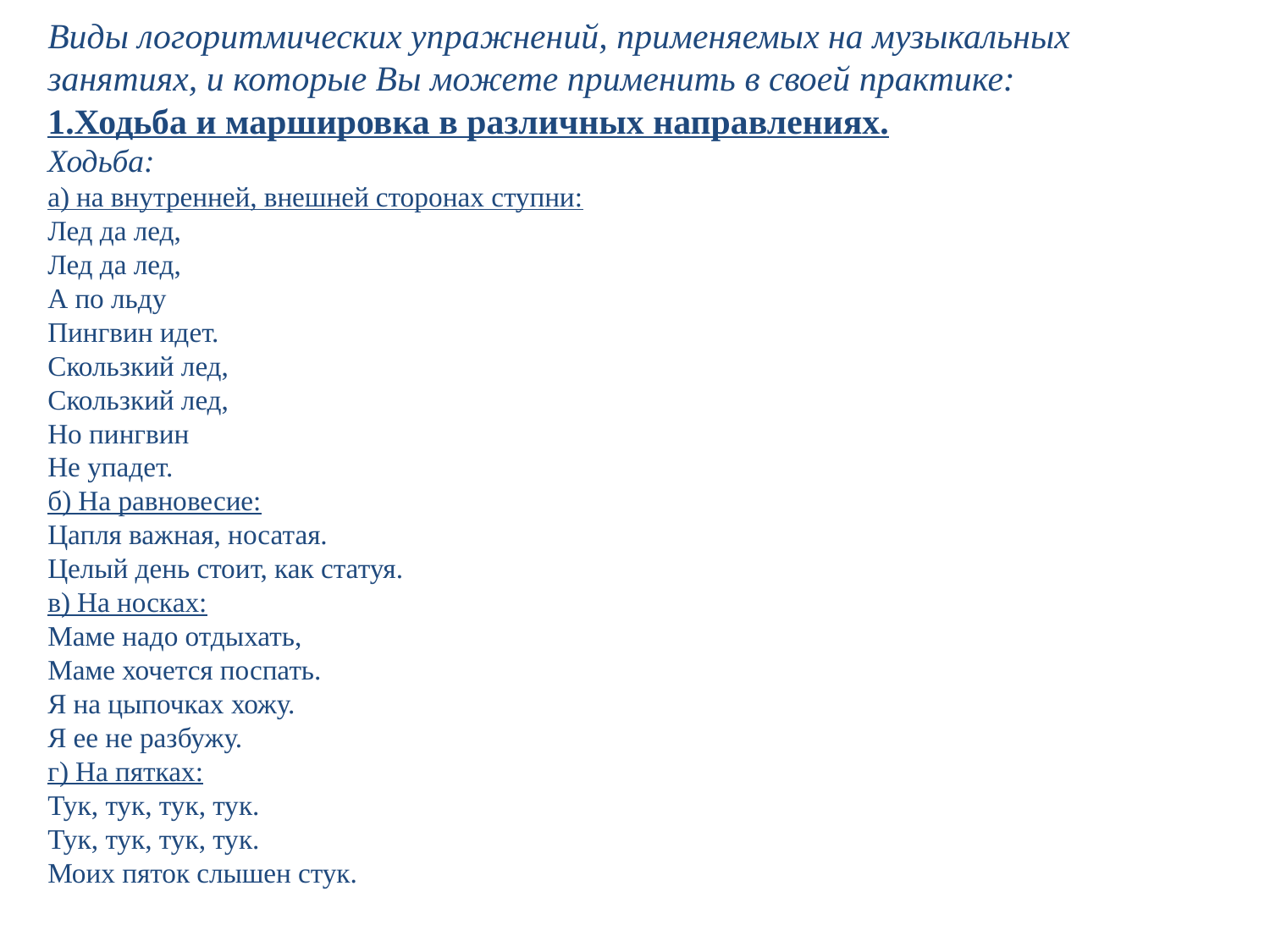

Виды логоритмических упражнений, применяемых на музыкальных занятиях, и которые Вы можете применить в своей практике:
1.Ходьба и маршировка в различных направлениях.
Ходьба:
а) на внутренней, внешней сторонах ступни:
Лед да лед,
Лед да лед,
А по льду
Пингвин идет.
Скользкий лед,
Скользкий лед,
Но пингвин
Не упадет.
б) На равновесие:
Цапля важная, носатая.
Целый день стоит, как статуя.
в) На носках:
Маме надо отдыхать,
Маме хочется поспать.
Я на цыпочках хожу.
Я ее не разбужу.
г) На пятках:
Тук, тук, тук, тук.
Тук, тук, тук, тук.
Моих пяток слышен стук.